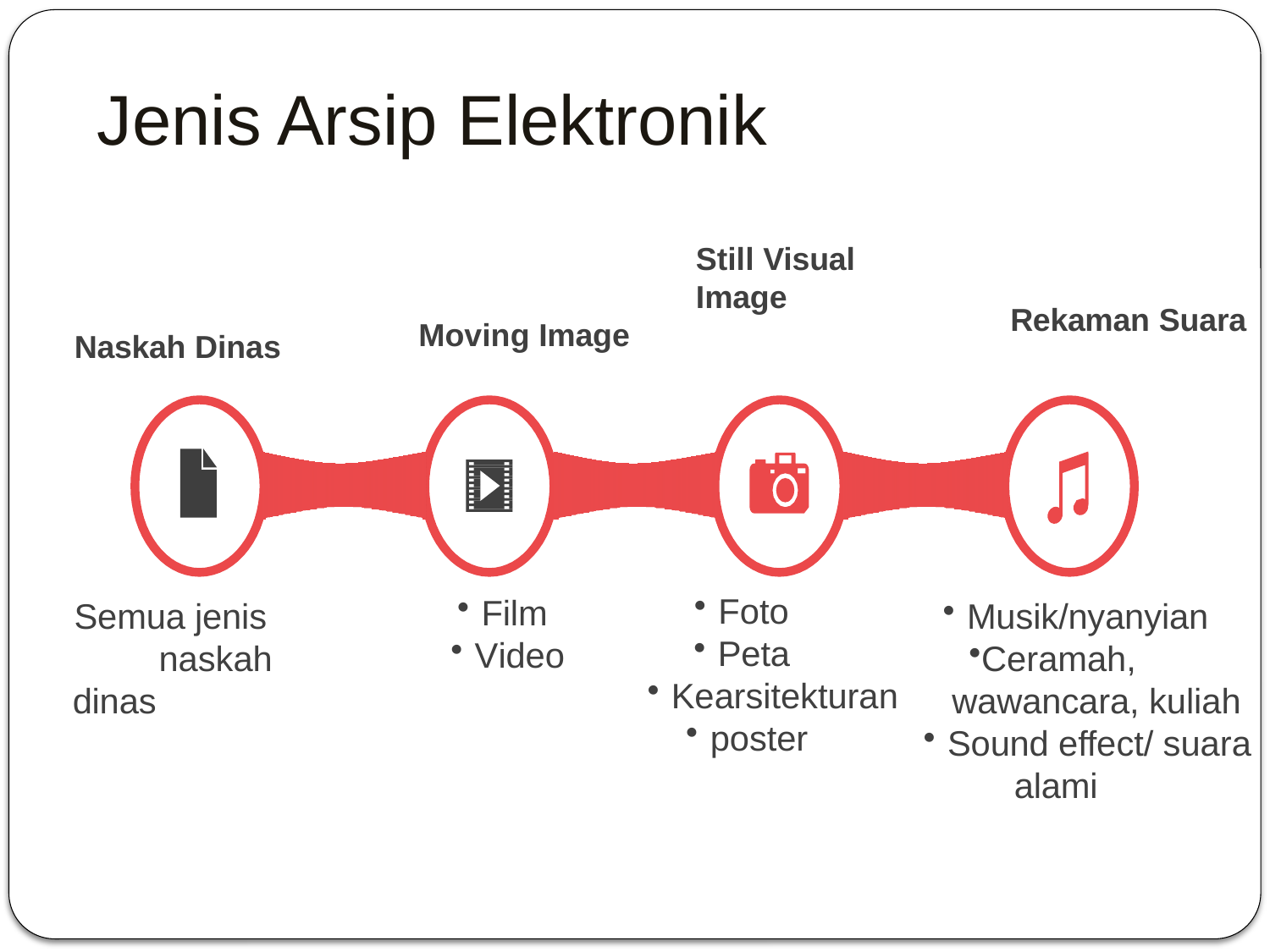

# Jenis Arsip Elektronik
Still Visual Image
Rekaman Suara
Moving Image
Naskah Dinas

Foto
Peta
Kearsitekturan
poster
Film
Video
Semua jenis               naskah  dinas
Musik/nyanyian
Ceramah,  wawancara, kuliah
Sound effect/ suara
alami